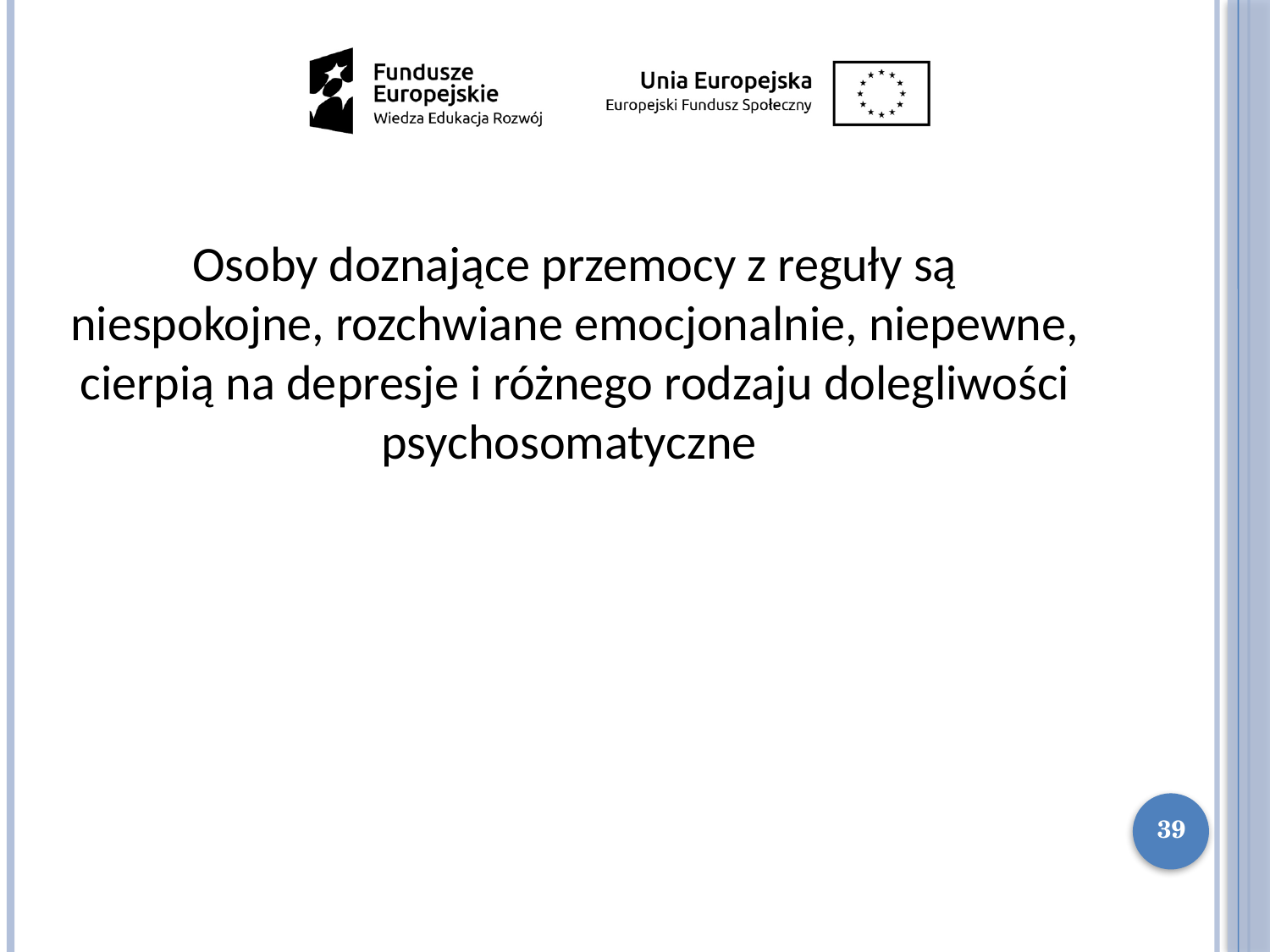

Osoby doznające przemocy z reguły są niespokojne, rozchwiane emocjonalnie, niepewne, cierpią na depresje i różnego rodzaju dolegliwości psychosomatyczne

39